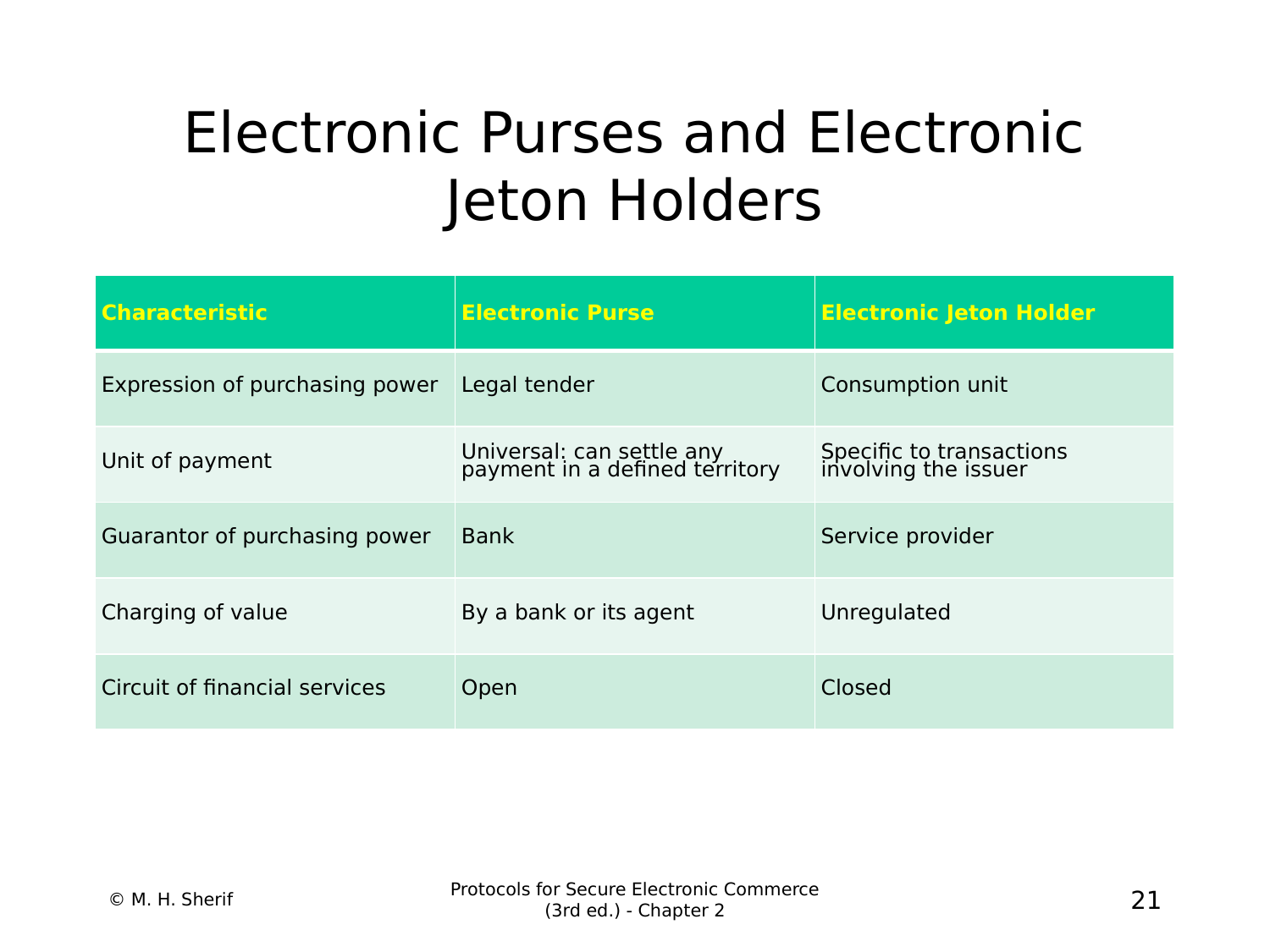

# Electronic Purses and Electronic Jeton Holders
| Characteristic | Electronic Purse | Electronic Jeton Holder |
| --- | --- | --- |
| Expression of purchasing power | Legal tender | Consumption unit |
| Unit of payment | Universal: can settle any payment in a defined territory | Specific to transactions involving the issuer |
| Guarantor of purchasing power | Bank | Service provider |
| Charging of value | By a bank or its agent | Unregulated |
| Circuit of financial services | Open | Closed |
© M. H. Sherif
Protocols for Secure Electronic Commerce (3rd ed.) - Chapter 2
21